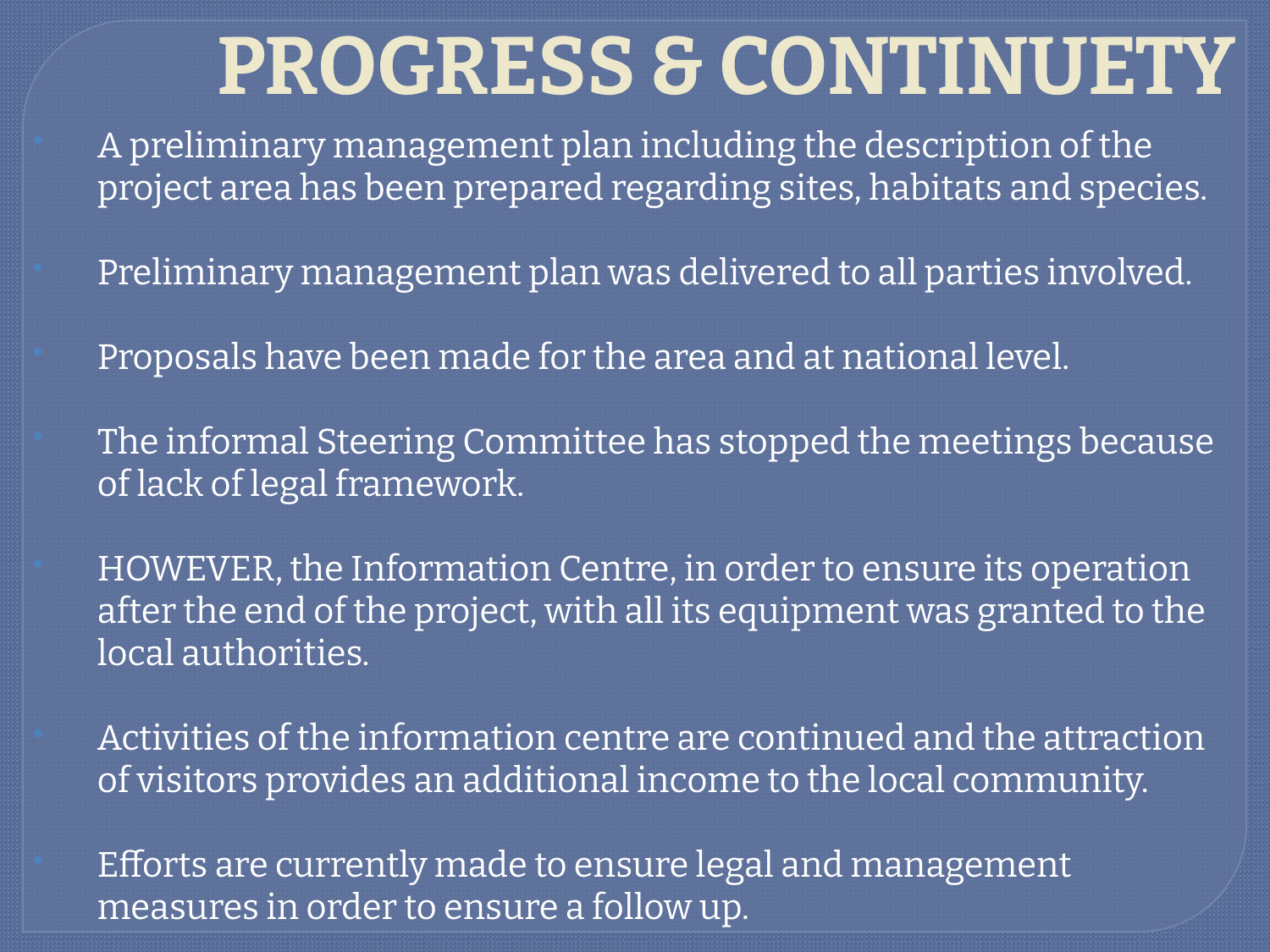

PROGRESS & CONTINUETY
A preliminary management plan including the description of the project area has been prepared regarding sites, habitats and species.

Preliminary management plan was delivered to all parties involved.

Proposals have been made for the area and at national level.

The informal Steering Committee has stopped the meetings because of lack of legal framework.

HOWEVER, the Information Centre, in order to ensure its operation after the end of the project, with all its equipment was granted to the local authorities.

Activities of the information centre are continued and the attraction of visitors provides an additional income to the local community.

Efforts are currently made to ensure legal and management measures in order to ensure a follow up.